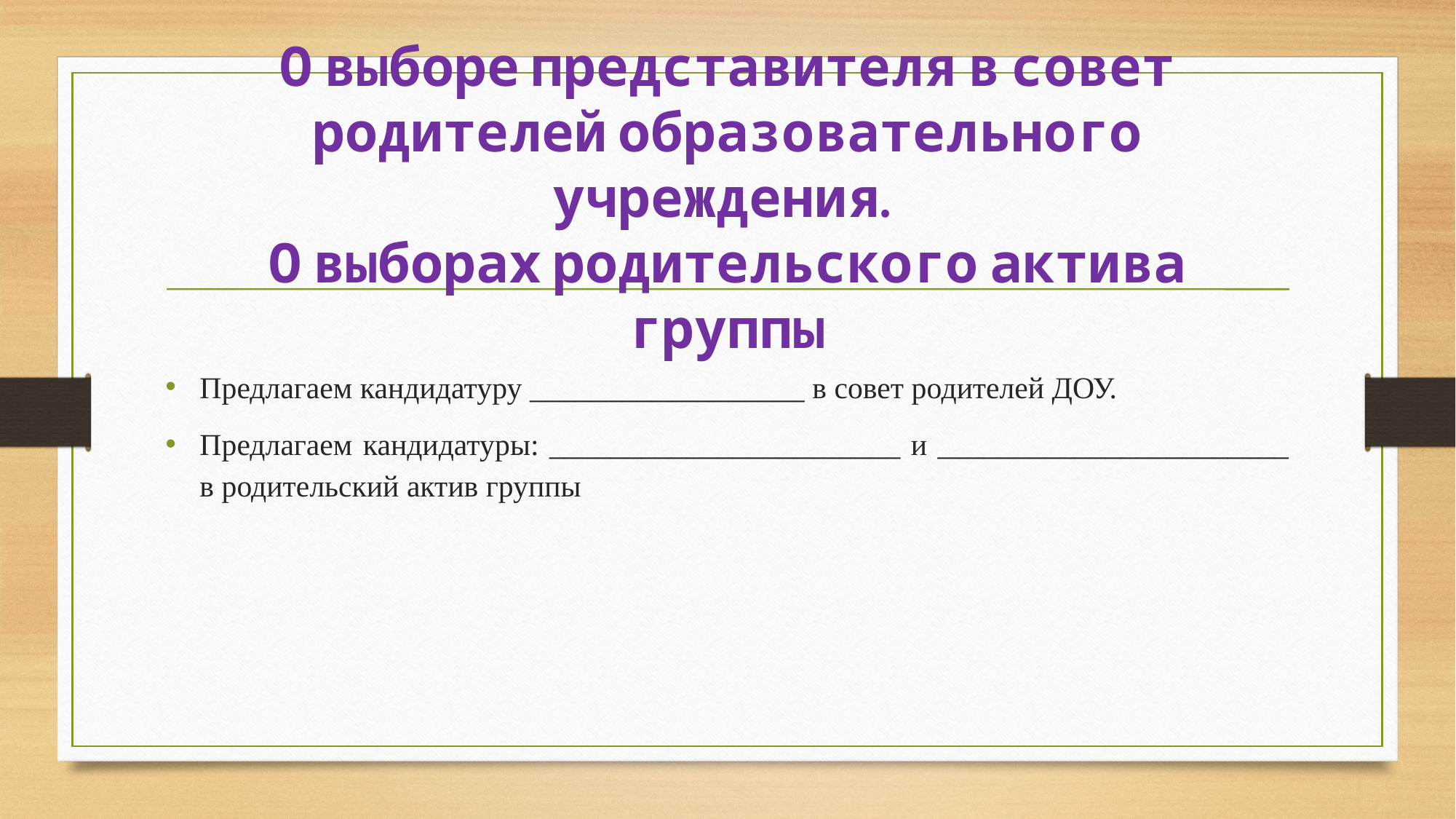

# О выборе представителя в совет родителей образовательного учреждения. О выборах родительского актива группы

Предлагаем кандидатуру __________________ в совет родителей ДОУ.
Предлагаем кандидатуры: _______________________ и _______________________ в родительский актив группы